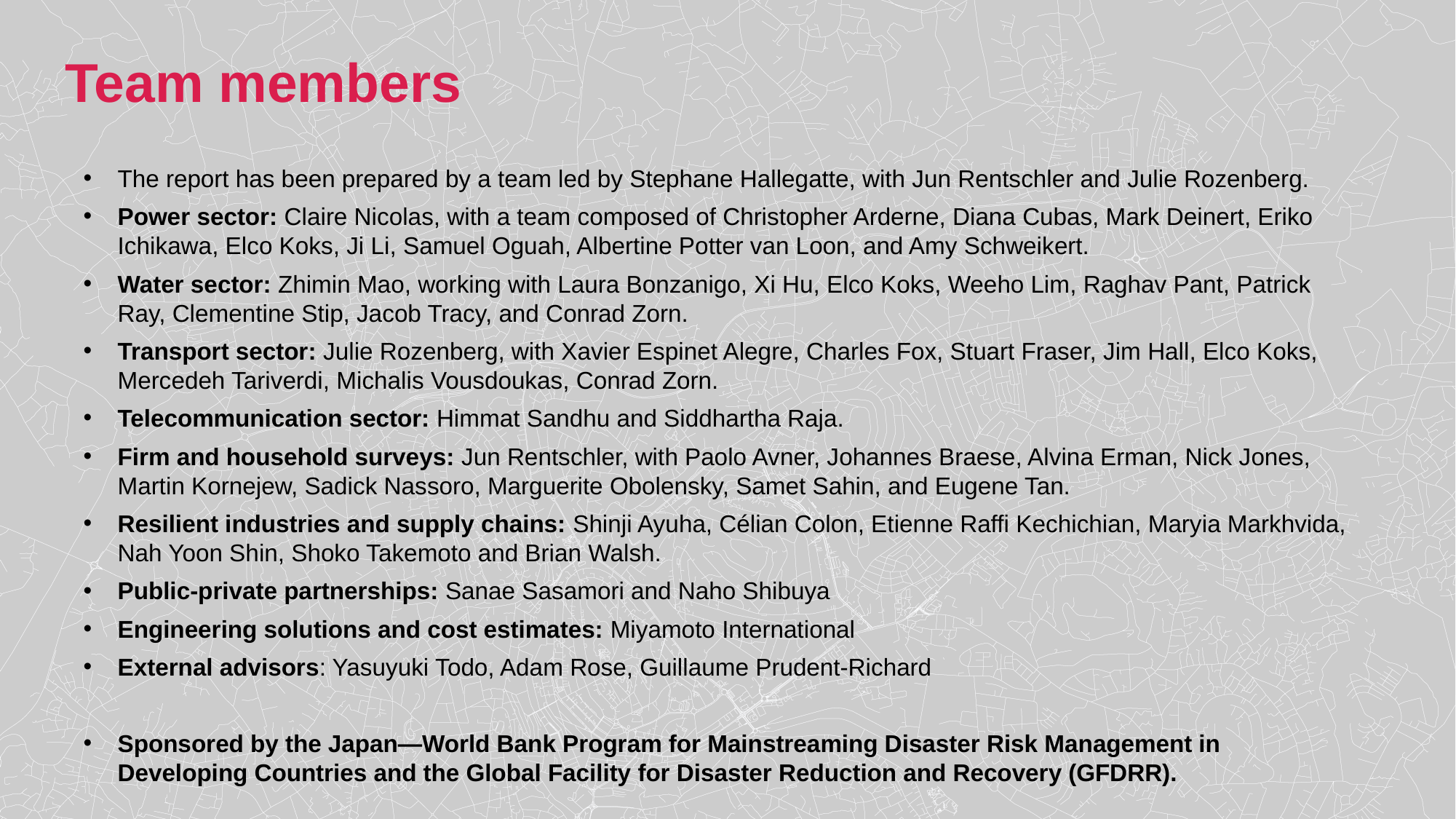

Team members
The report has been prepared by a team led by Stephane Hallegatte, with Jun Rentschler and Julie Rozenberg.
Power sector: Claire Nicolas, with a team composed of Christopher Arderne, Diana Cubas, Mark Deinert, Eriko Ichikawa, Elco Koks, Ji Li, Samuel Oguah, Albertine Potter van Loon, and Amy Schweikert.
Water sector: Zhimin Mao, working with Laura Bonzanigo, Xi Hu, Elco Koks, Weeho Lim, Raghav Pant, Patrick Ray, Clementine Stip, Jacob Tracy, and Conrad Zorn.
Transport sector: Julie Rozenberg, with Xavier Espinet Alegre, Charles Fox, Stuart Fraser, Jim Hall, Elco Koks, Mercedeh Tariverdi, Michalis Vousdoukas, Conrad Zorn.
Telecommunication sector: Himmat Sandhu and Siddhartha Raja.
Firm and household surveys: Jun Rentschler, with Paolo Avner, Johannes Braese, Alvina Erman, Nick Jones, Martin Kornejew, Sadick Nassoro, Marguerite Obolensky, Samet Sahin, and Eugene Tan.
Resilient industries and supply chains: Shinji Ayuha, Célian Colon, Etienne Raffi Kechichian, Maryia Markhvida, Nah Yoon Shin, Shoko Takemoto and Brian Walsh.
Public-private partnerships: Sanae Sasamori and Naho Shibuya
Engineering solutions and cost estimates: Miyamoto International
External advisors: Yasuyuki Todo, Adam Rose, Guillaume Prudent-Richard

Sponsored by the Japan—World Bank Program for Mainstreaming Disaster Risk Management in Developing Countries and the Global Facility for Disaster Reduction and Recovery (GFDRR).